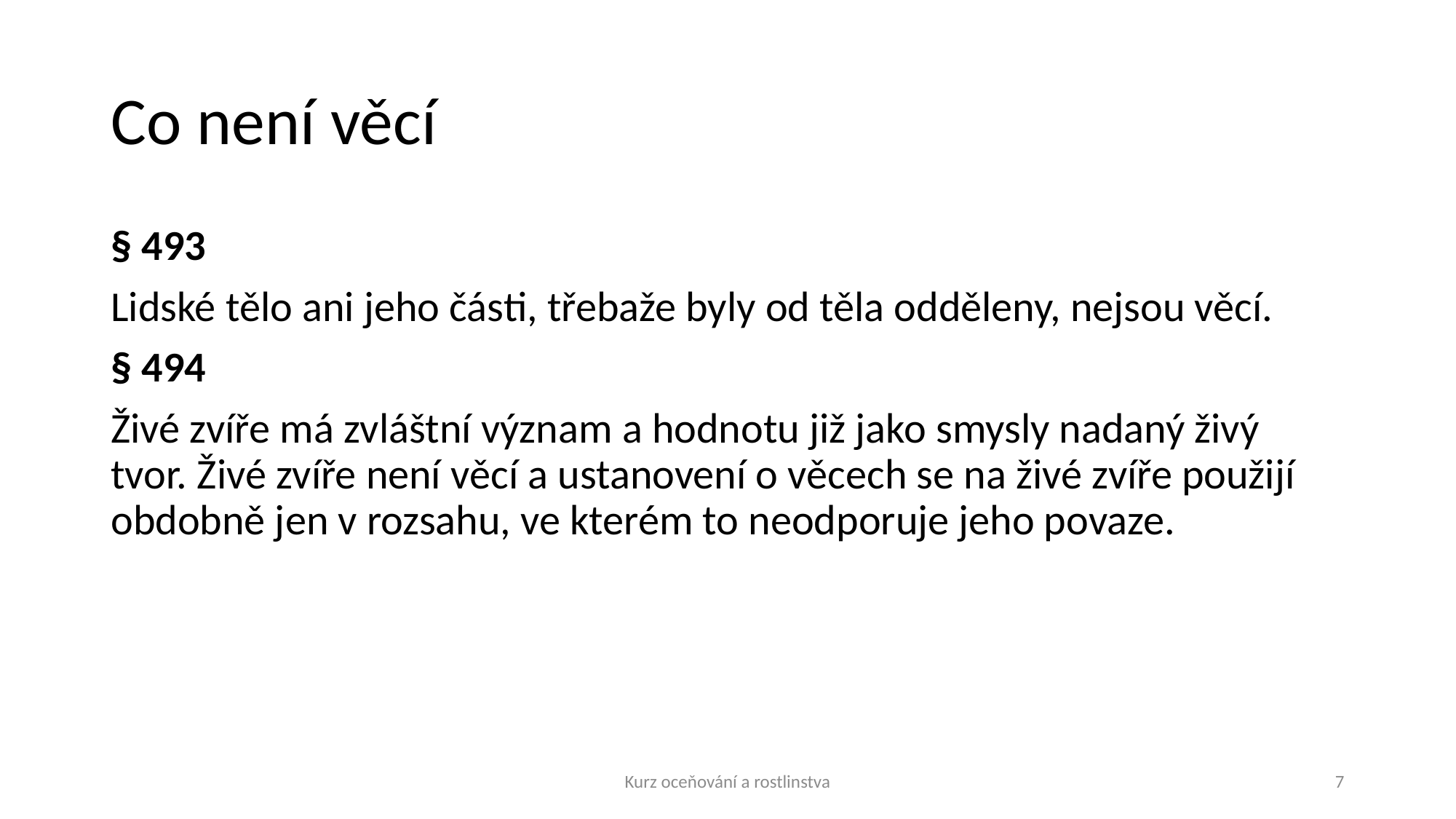

# Co není věcí
§ 493
Lidské tělo ani jeho části, třebaže byly od těla odděleny, nejsou věcí.
§ 494
Živé zvíře má zvláštní význam a hodnotu již jako smysly nadaný živý tvor. Živé zvíře není věcí a ustanovení o věcech se na živé zvíře použijí obdobně jen v rozsahu, ve kterém to neodporuje jeho povaze.

Kurz oceňování a rostlinstva
7